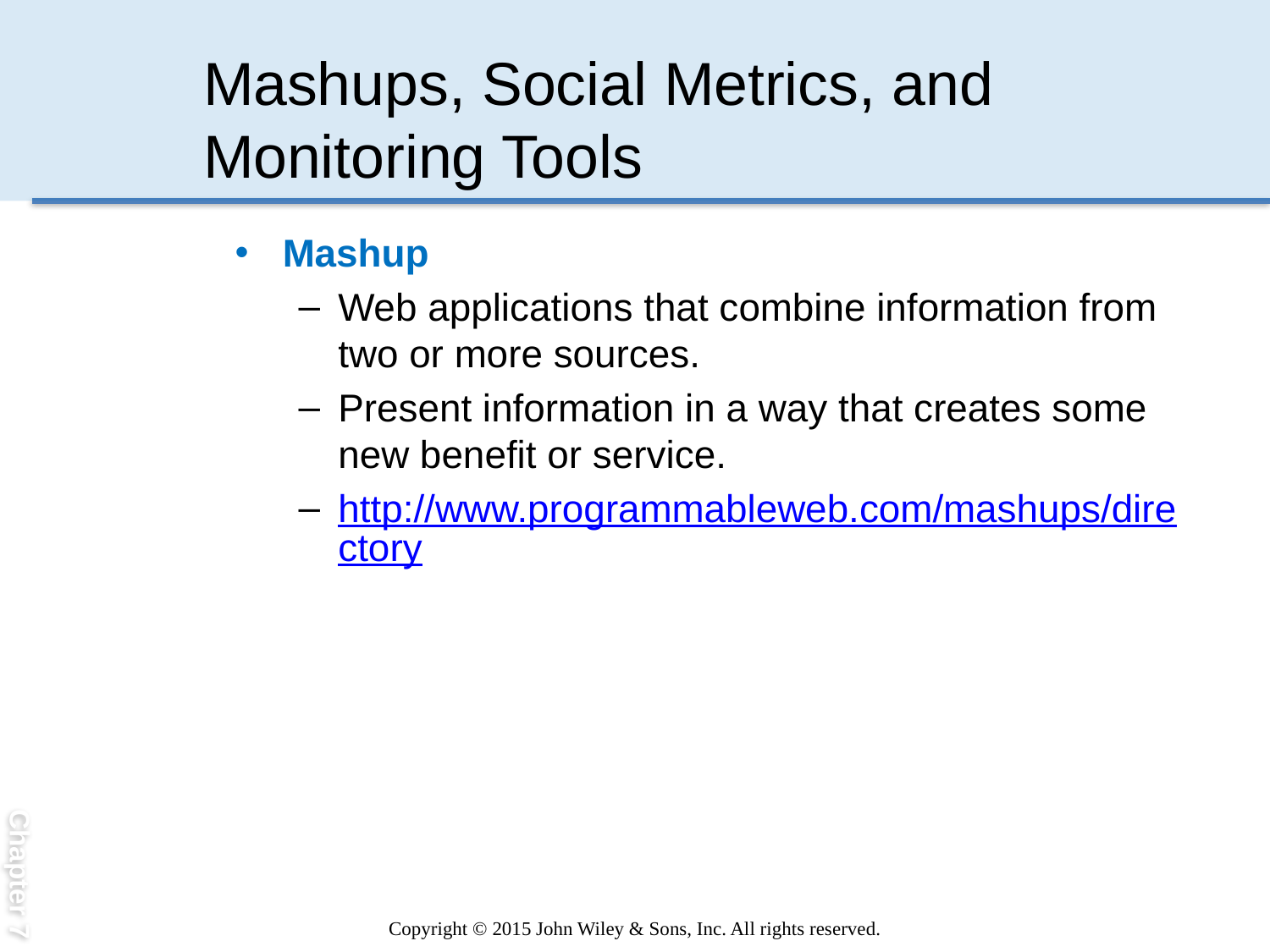

Chapter 7
# Mashups, Social Metrics, and Monitoring Tools
Mashup
Web applications that combine information from two or more sources.
Present information in a way that creates some new benefit or service.
http://www.programmableweb.com/mashups/directory